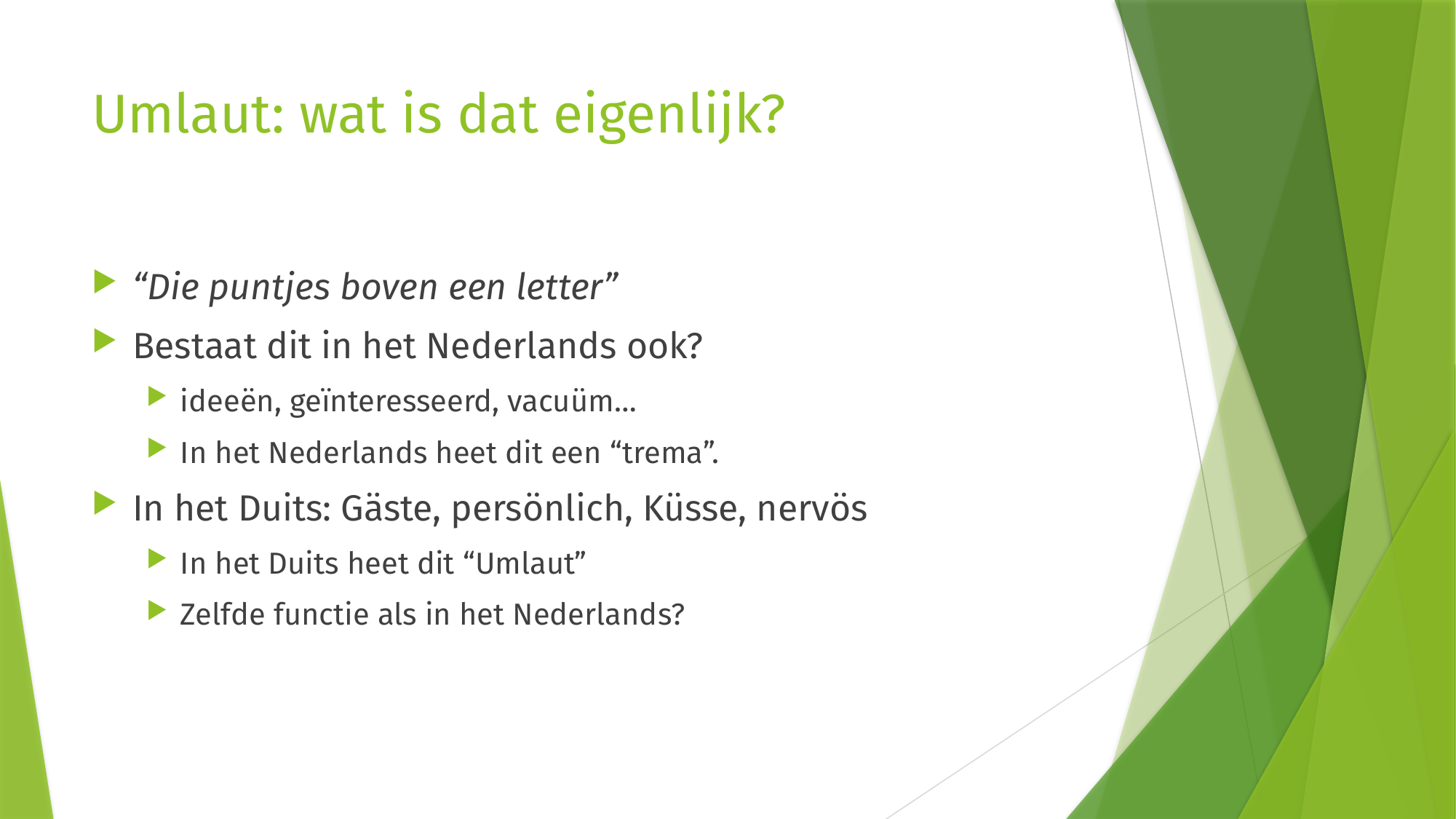

# Umlaut: wat is dat eigenlijk?
“Die puntjes boven een letter”
Bestaat dit in het Nederlands ook?
ideeën, geïnteresseerd, vacuüm…
In het Nederlands heet dit een “trema”.
In het Duits: Gäste, persönlich, Küsse, nervös
In het Duits heet dit “Umlaut”
Zelfde functie als in het Nederlands?